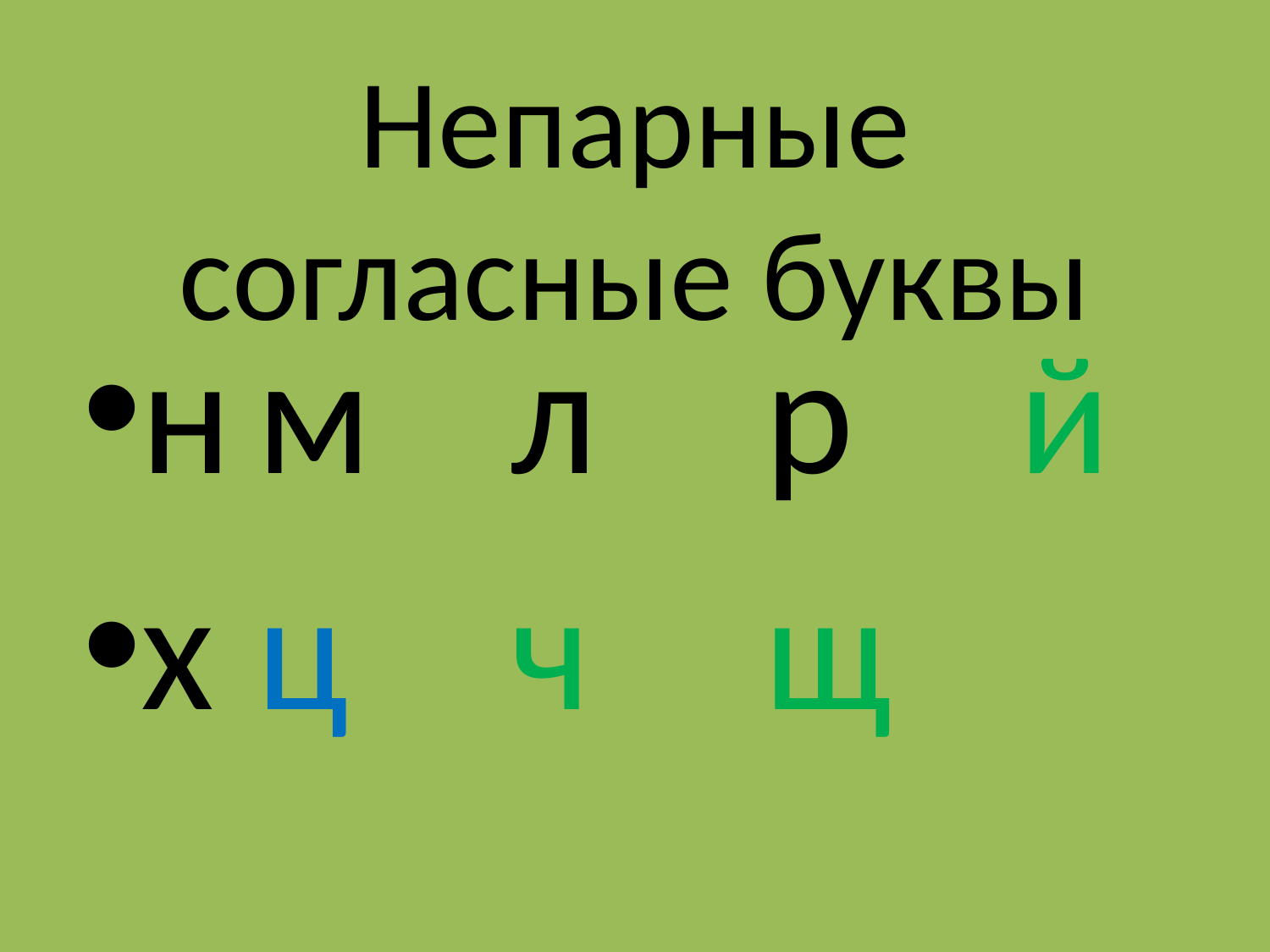

# Непарные согласные буквы
н	м		л		р		й
х	ц		ч		щ